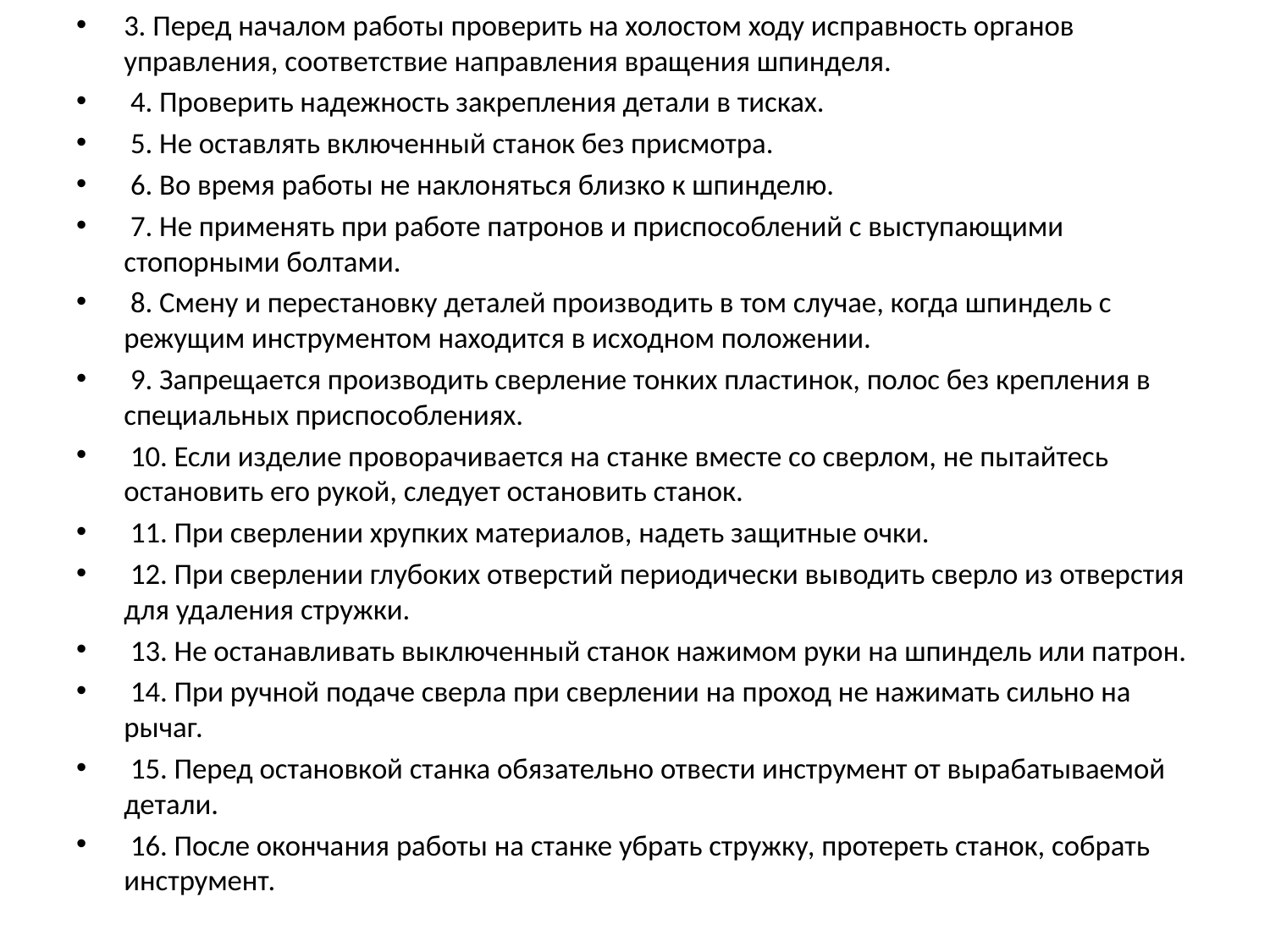

3. Перед началом работы проверить на холостом ходу исправность органов управления, соответствие направления вращения шпинделя.
 4. Проверить надежность закрепления детали в тисках.
 5. Не оставлять включенный станок без присмотра.
 6. Во время работы не наклоняться близко к шпинделю.
 7. Не применять при работе патронов и приспособлений с выступающими стопорными болтами.
 8. Смену и перестановку деталей производить в том случае, когда шпиндель с режущим инструментом находится в исходном положении.
 9. Запрещается производить сверление тонких пластинок, полос без крепления в специальных приспособлениях.
 10. Если изделие проворачивается на станке вместе со сверлом, не пытайтесь остановить его рукой, следует остановить станок.
 11. При сверлении хрупких материалов, надеть защитные очки.
 12. При сверлении глубоких отверстий периодически выводить сверло из отверстия для удаления стружки.
 13. Не останавливать выключенный станок нажимом руки на шпиндель или патрон.
 14. При ручной подаче сверла при сверлении на проход не нажимать сильно на рычаг.
 15. Перед остановкой станка обязательно отвести инструмент от вырабатываемой детали.
 16. После окончания работы на станке убрать стружку, протереть станок, собрать инструмент.
#